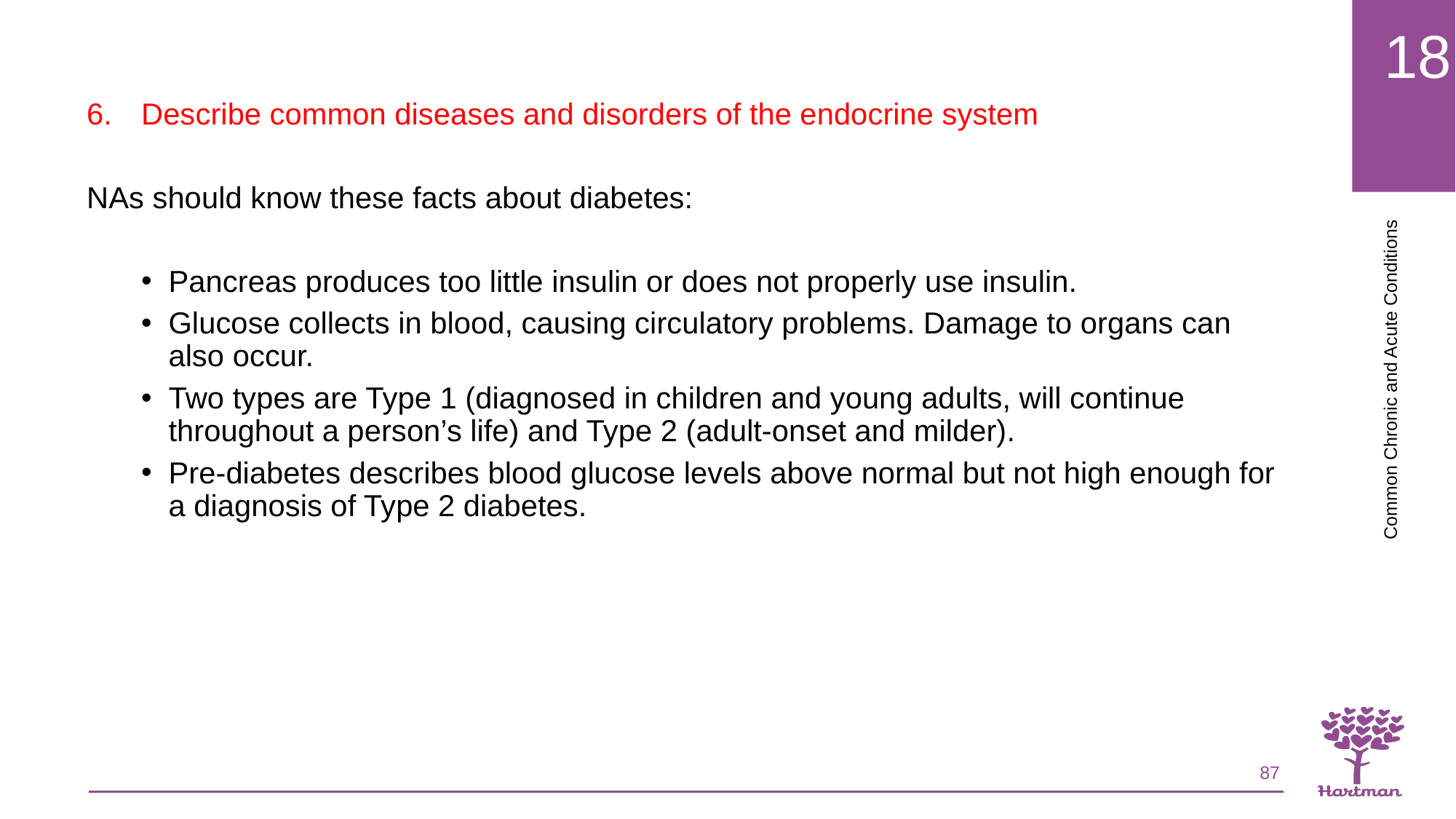

Describe common diseases and disorders of the endocrine system

NAs should know these facts about diabetes:

Pancreas produces too little insulin or does not properly use insulin.
Glucose collects in blood, causing circulatory problems. Damage to organs can also occur.
Two types are Type 1 (diagnosed in children and young adults, will continue throughout a person’s life) and Type 2 (adult-onset and milder).
Pre-diabetes describes blood glucose levels above normal but not high enough for a diagnosis of Type 2 diabetes.

87